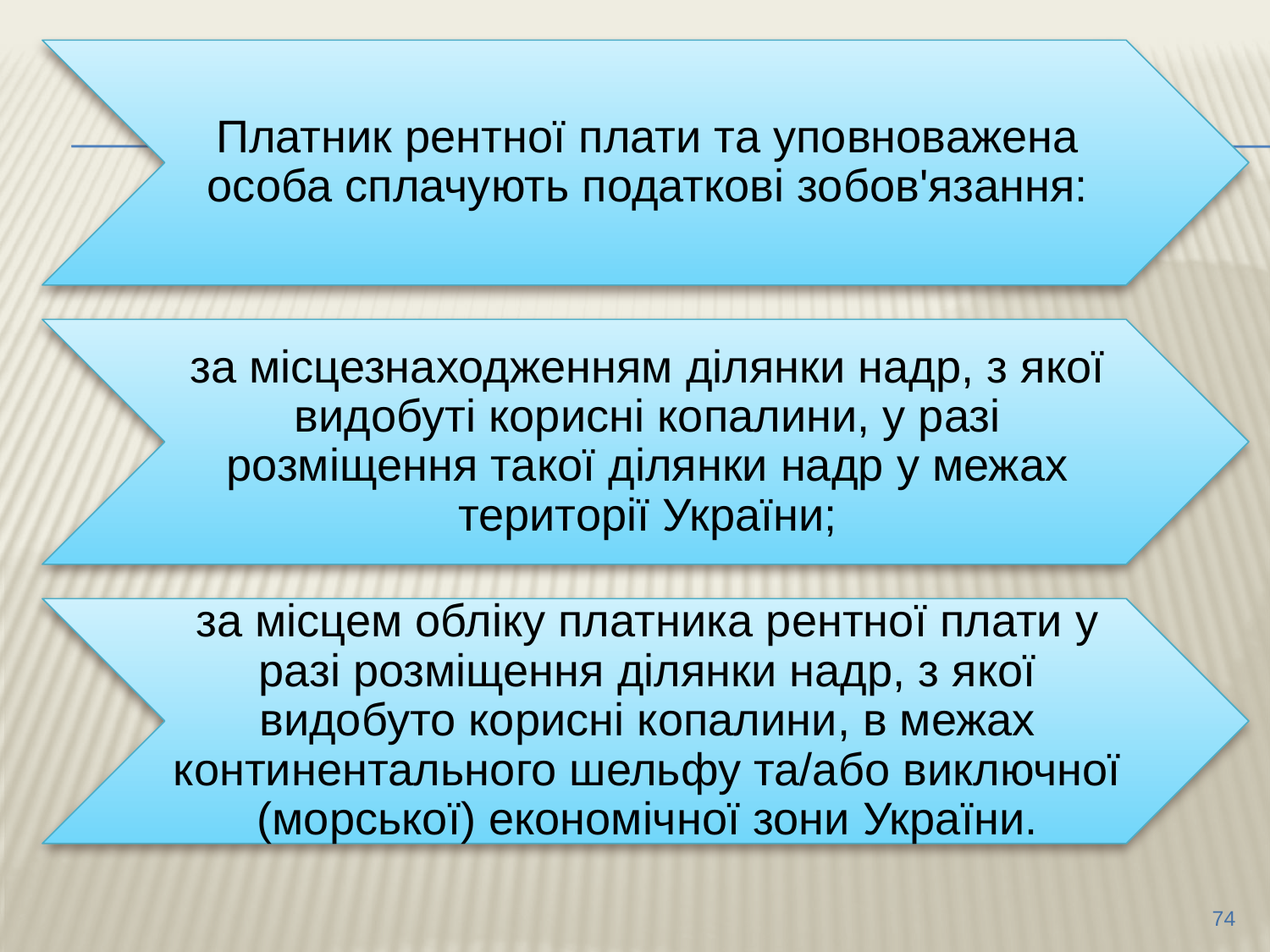

Платник рентної плати та уповноважена особа сплачують податкові зобов'язання:
за місцезнаходженням ділянки надр, з якої видобуті корисні копалини, у разі розміщення такої ділянки надр у межах території України;
за місцем обліку платника рентної плати у разі розміщення ділянки надр, з якої видобуто корисні копалини, в межах континентального шельфу та/або виключної (морської) економічної зони України.
74